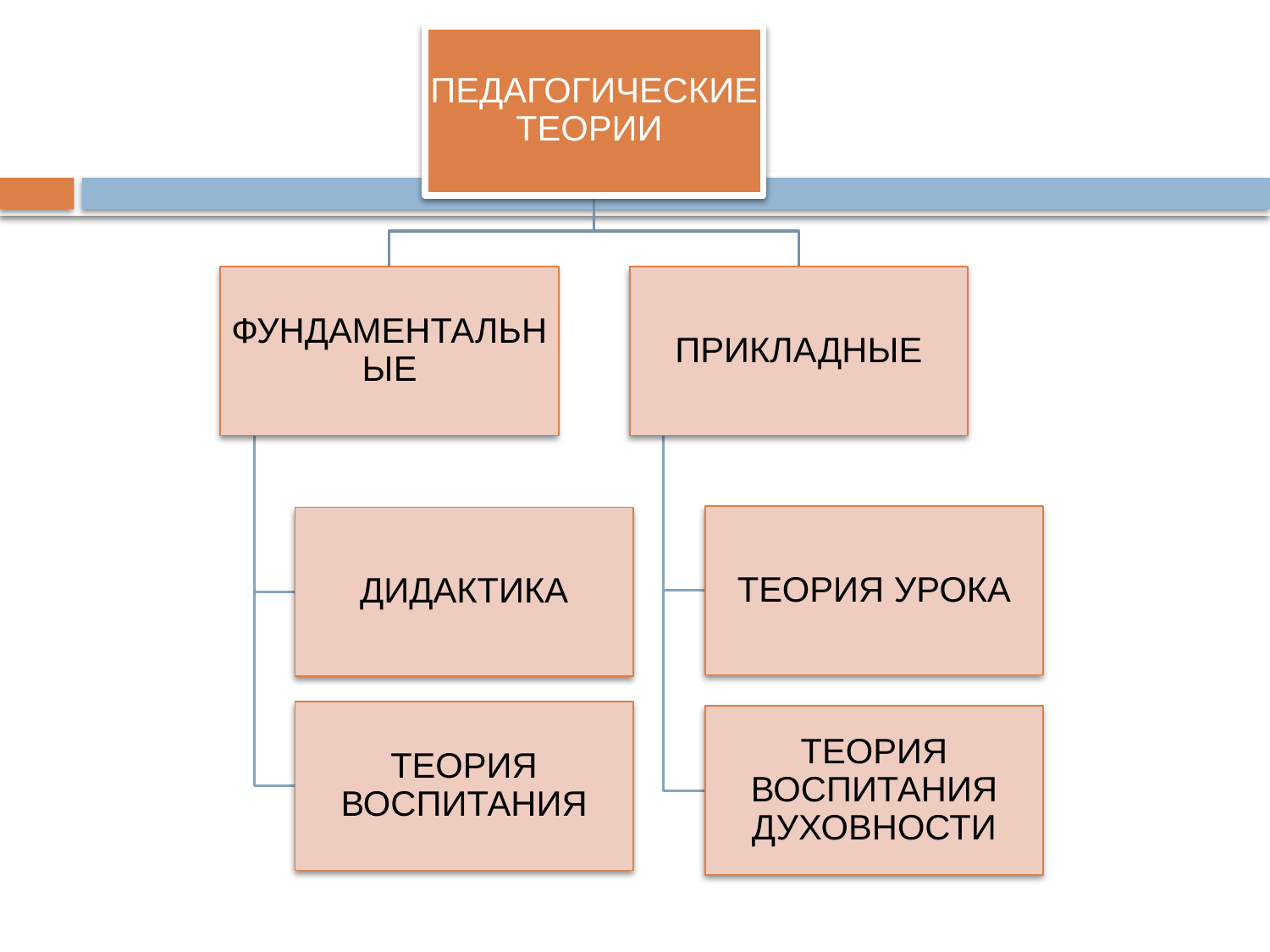

ПЕДАГОГИЧЕСКИЕ ТЕОРИИ
ФУНДАМЕНТАЛЬНЫЕ
ДИДАКТИКА
ТЕОРИЯ ВОСПИТАНИЯ
ПРИКЛАДНЫЕ
ТЕОРИЯ УРОКА
ТЕОРИЯ ВОСПИТАНИЯ ДУХОВНОСТИ